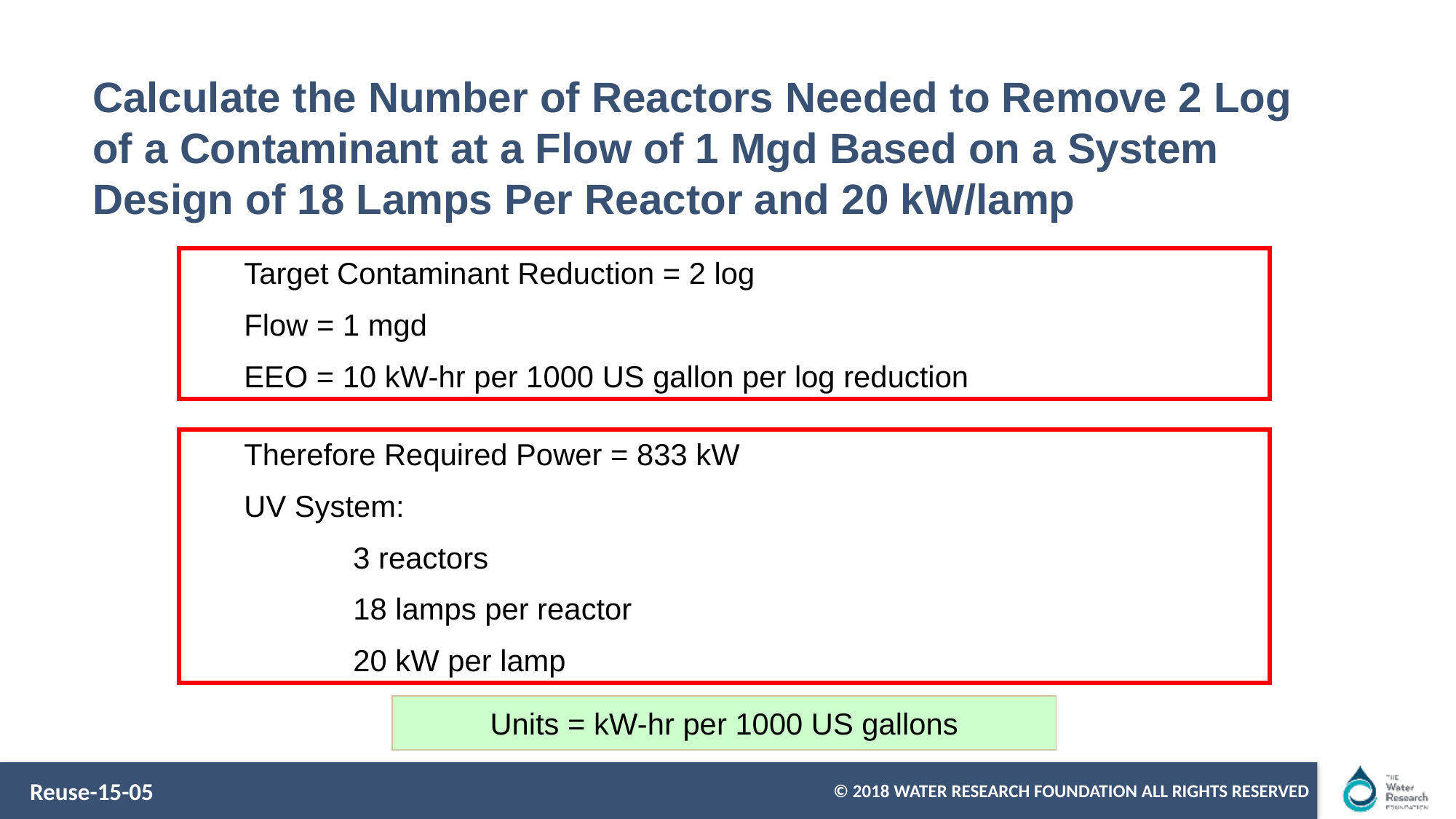

# Calculate the Number of Reactors Needed to Remove 2 Log of a Contaminant at a Flow of 1 Mgd Based on a System Design of 18 Lamps Per Reactor and 20 kW/lamp
Target Contaminant Reduction = 2 log
Flow = 1 mgd
EEO = 10 kW-hr per 1000 US gallon per log reduction
Therefore Required Power = 833 kW
UV System:
	3 reactors
	18 lamps per reactor
	20 kW per lamp
Units = kW-hr per 1000 US gallons